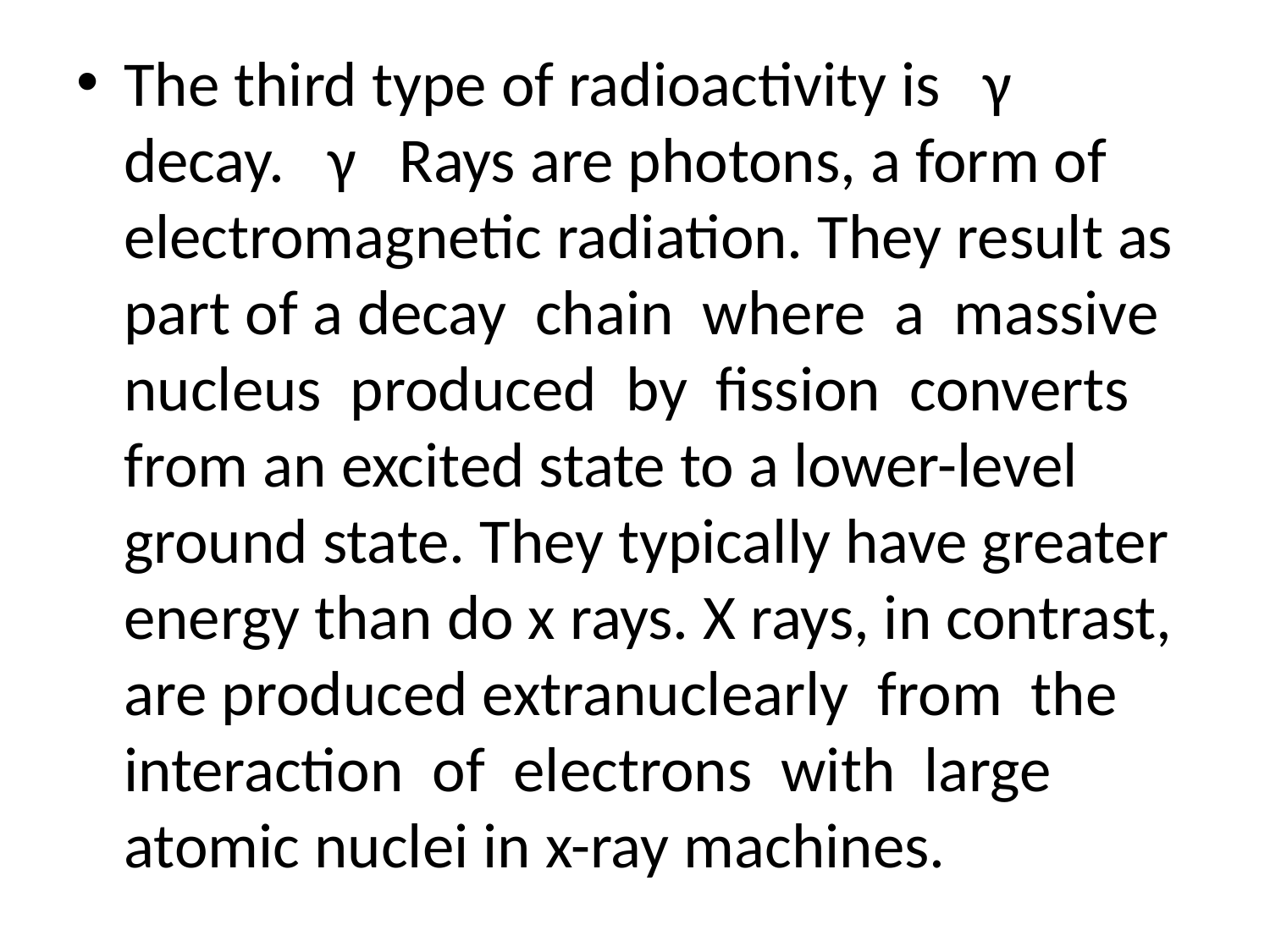

The third type of radioactivity is   γ   decay.   γ   Rays are photons, a form of electromagnetic radiation. They result as part of a decay  chain  where  a  massive  nucleus  produced  by  ﬁssion  converts from an excited state to a lower-level ground state. They typically have greater energy than do x rays. X rays, in contrast, are produced extranuclearly  from  the  interaction  of  electrons  with  large  atomic nuclei in x-ray machines.
#